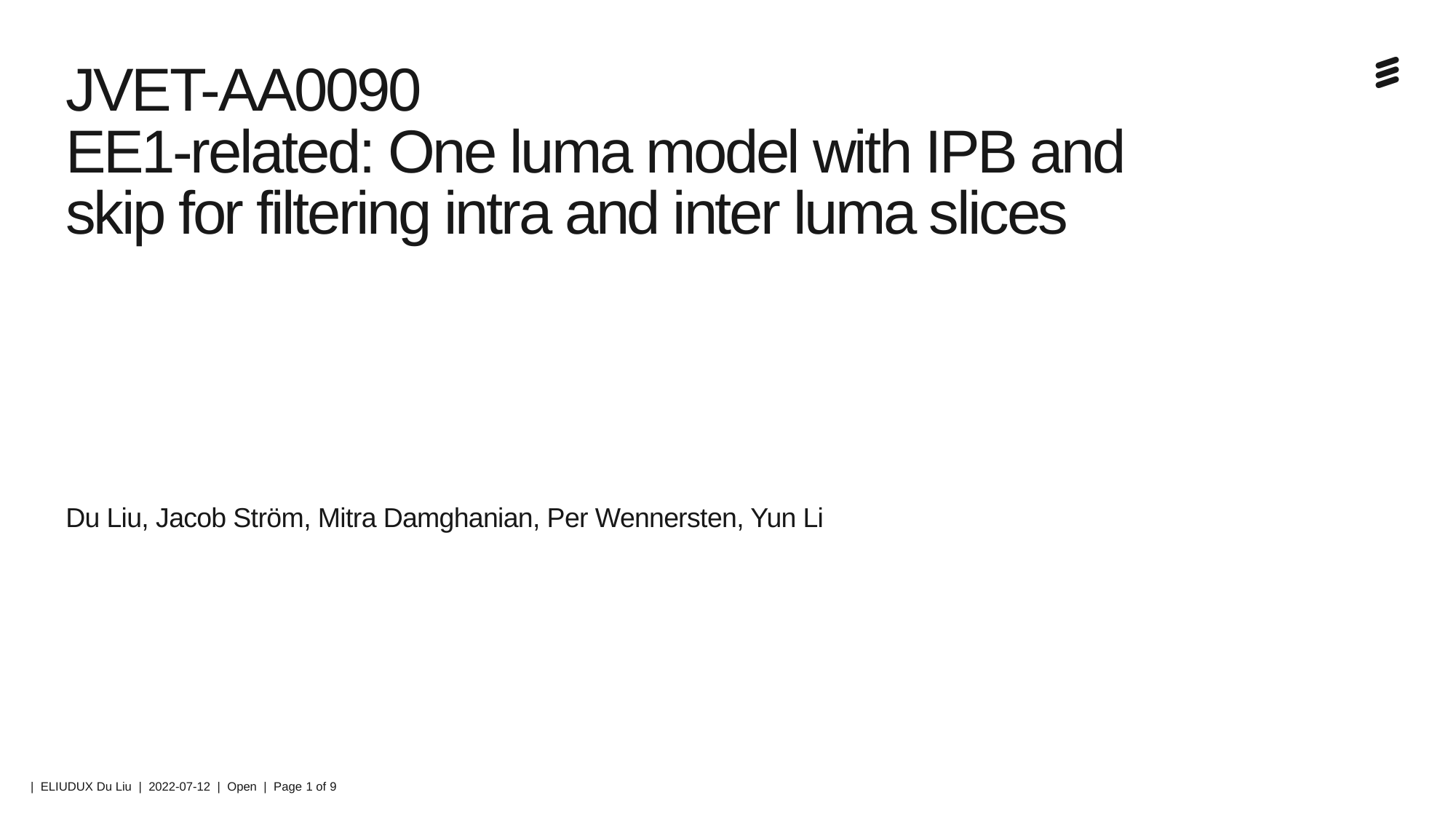

# JVET-AA0090 EE1-related: One luma model with IPB and skip for filtering intra and inter luma slices
Du Liu, Jacob Ström, Mitra Damghanian, Per Wennersten, Yun Li